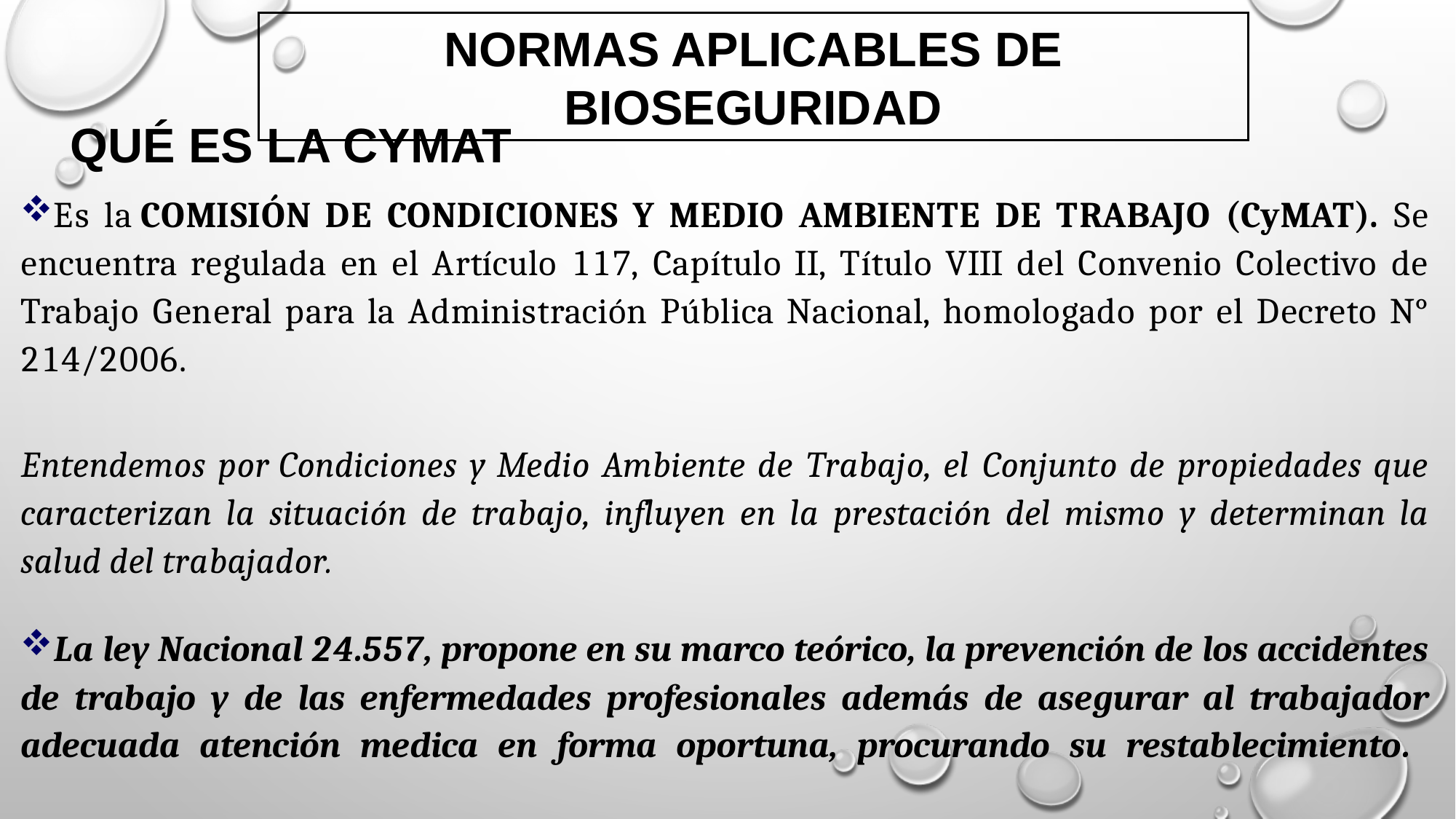

Normas aplicables de Bioseguridad
Qué es la CYMAT
Es la COMISIÓN DE CONDICIONES Y MEDIO AMBIENTE DE TRABAJO (CyMAT). Se encuentra regulada en el Artículo 117, Capítulo II, Título VIII del Convenio Colectivo de Trabajo General para la Administración Pública Nacional, homologado por el Decreto N° 214/2006.

Entendemos por Condiciones y Medio Ambiente de Trabajo, el Conjunto de propiedades que caracterizan la situación de trabajo, influyen en la prestación del mismo y determinan la salud del trabajador.
La ley Nacional 24.557, propone en su marco teórico, la prevención de los accidentes de trabajo y de las enfermedades profesionales además de asegurar al trabajador adecuada atención medica en forma oportuna, procurando su restablecimiento.